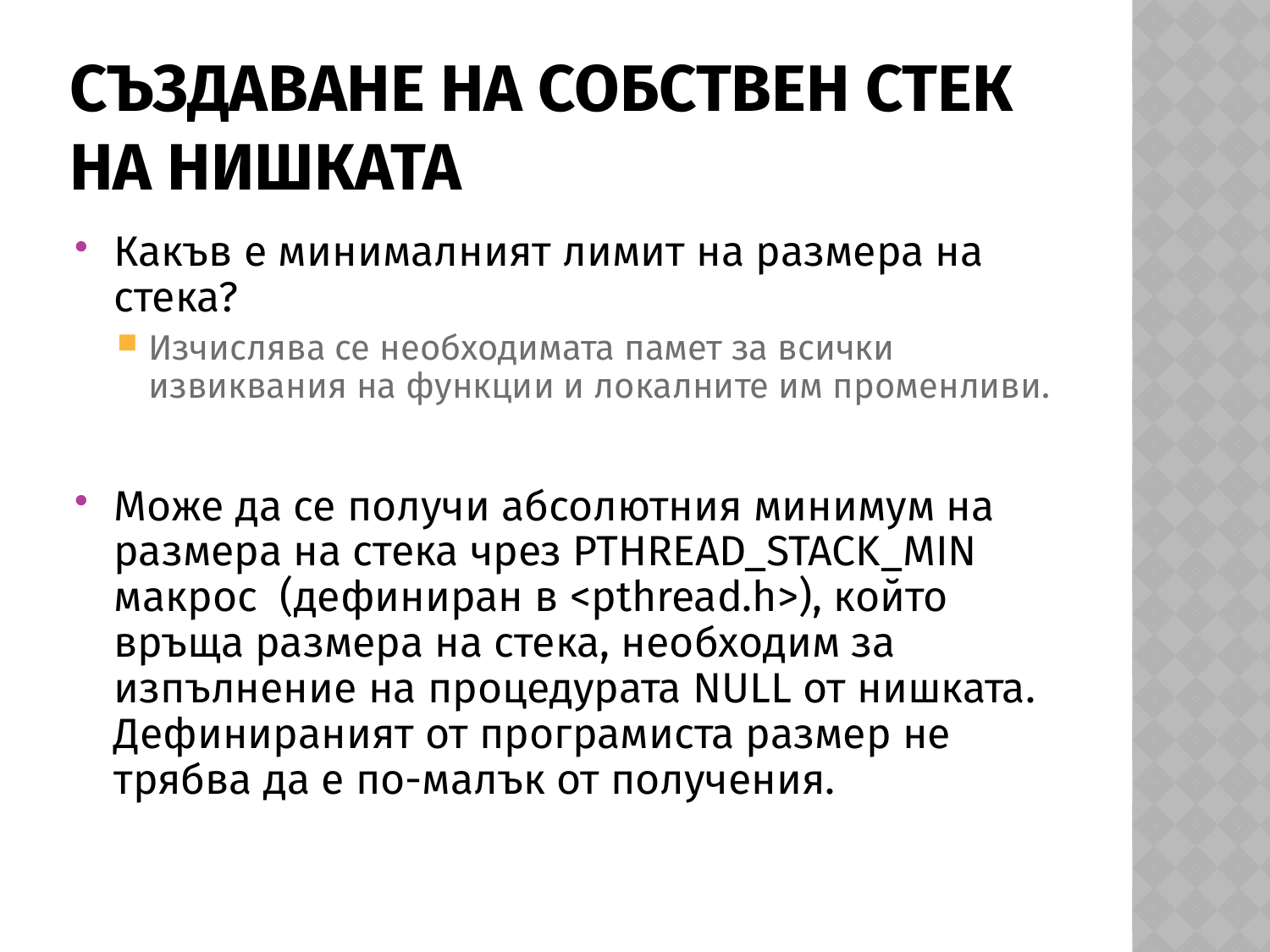

# Създаване на собствен стек на нишката
Какъв е минималният лимит на размера на стека?
Изчислява се необходимата памет за всички извиквания на функции и локалните им променливи.

Може да се получи абсолютния минимум на размера на стека чрез PTHREAD_STACK_MIN макрос  (дефиниран в <pthread.h>), който връща размера на стека, необходим за изпълнение на процедурата NULL от нишката. Дефинираният от програмиста размер не трябва да е по-малък от получения.